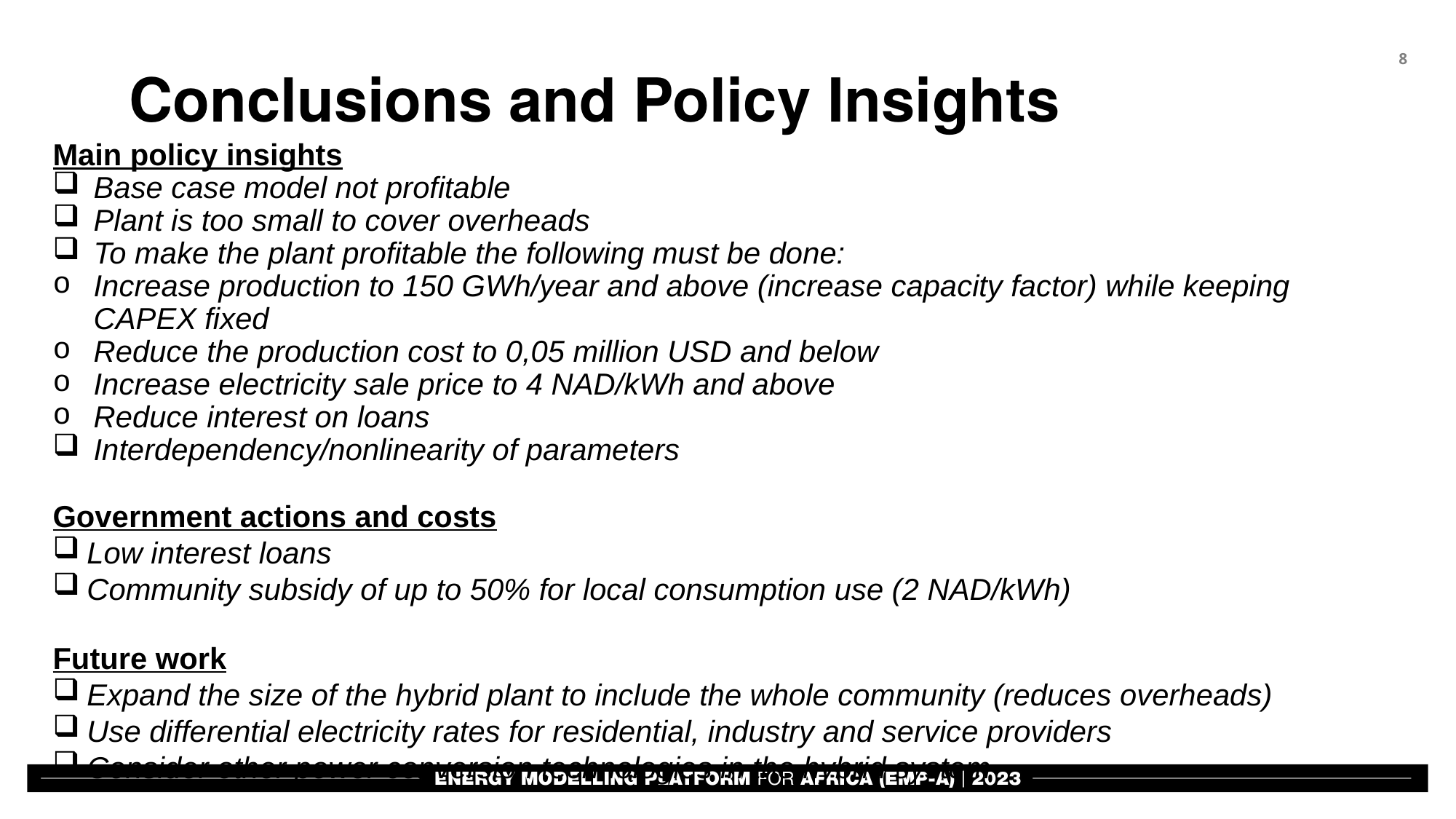

# Conclusions and Policy Insights
Main policy insights
Base case model not profitable
Plant is too small to cover overheads
To make the plant profitable the following must be done:
Increase production to 150 GWh/year and above (increase capacity factor) while keeping CAPEX fixed
Reduce the production cost to 0,05 million USD and below
Increase electricity sale price to 4 NAD/kWh and above
Reduce interest on loans
Interdependency/nonlinearity of parameters

Government actions and costs
Low interest loans
Community subsidy of up to 50% for local consumption use (2 NAD/kWh)

Future work
Expand the size of the hybrid plant to include the whole community (reduces overheads)
Use differential electricity rates for residential, industry and service providers
Consider other power conversion technologies in the hybrid system